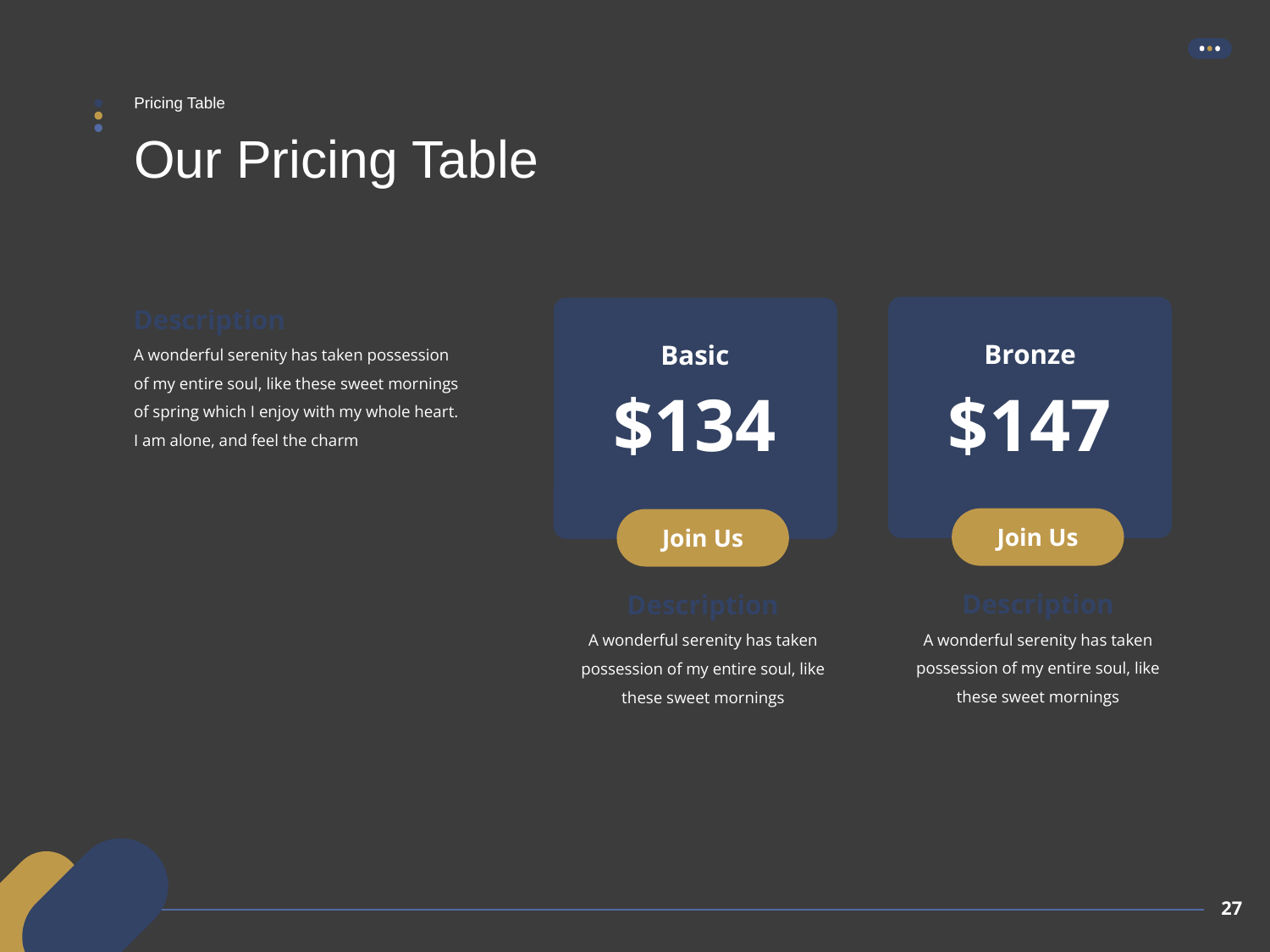

Pricing Table
# Our Pricing Table

Description

A wonderful serenity has taken possession of my entire soul, like these sweet mornings of spring which I enjoy with my whole heart. I am alone, and feel the charm
Bronze
Basic
$147
$134

Join Us
Join Us

Description
Description
A wonderful serenity has taken possession of my entire soul, like these sweet mornings
A wonderful serenity has taken possession of my entire soul, like these sweet mornings

27